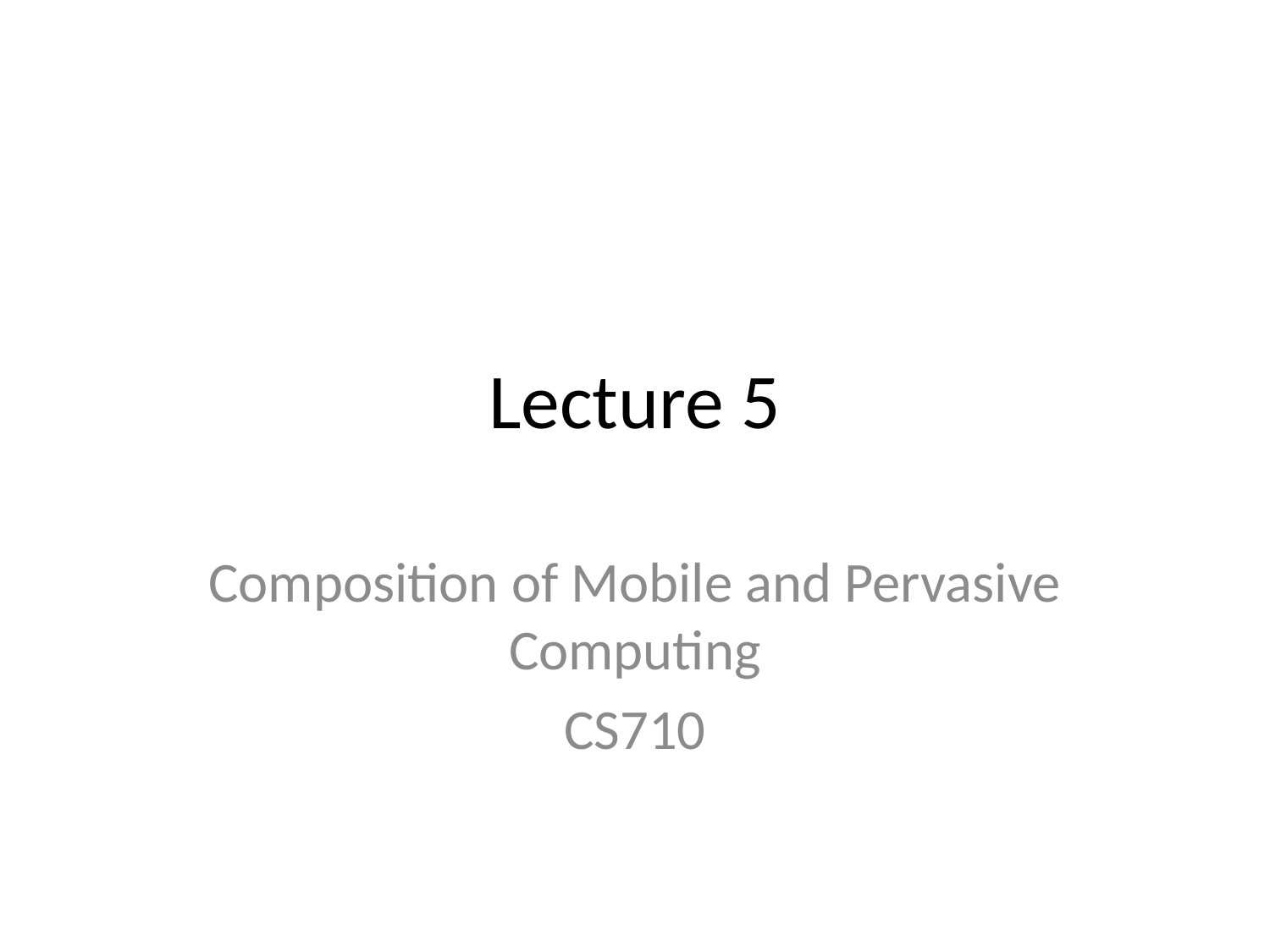

# Lecture 5
Composition of Mobile and Pervasive Computing
CS710